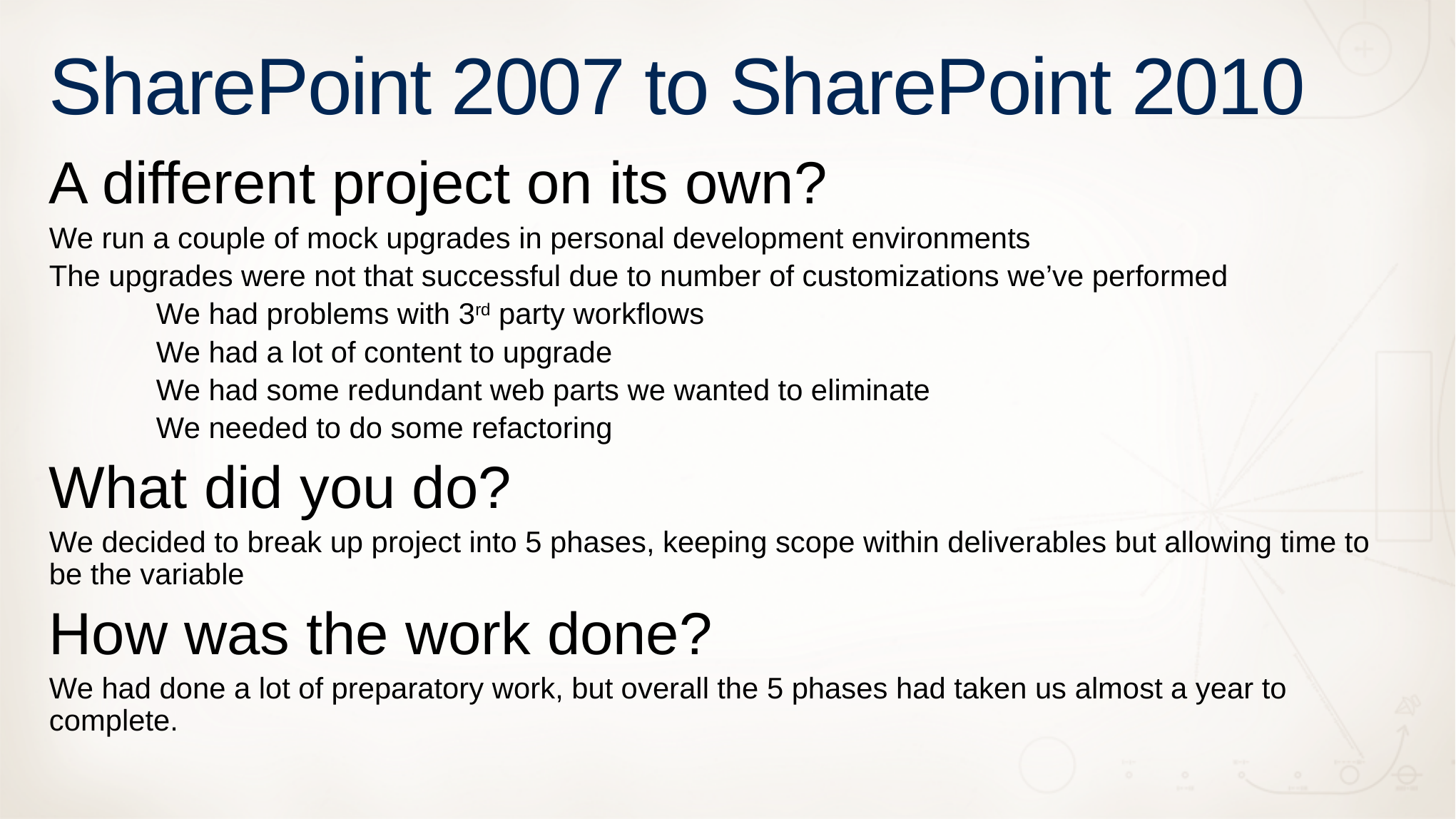

# SharePoint 2007 to SharePoint 2010
A different project on its own?
We run a couple of mock upgrades in personal development environments
The upgrades were not that successful due to number of customizations we’ve performed
	We had problems with 3rd party workflows
	We had a lot of content to upgrade
	We had some redundant web parts we wanted to eliminate
	We needed to do some refactoring
What did you do?
We decided to break up project into 5 phases, keeping scope within deliverables but allowing time to be the variable
How was the work done?
We had done a lot of preparatory work, but overall the 5 phases had taken us almost a year to complete.